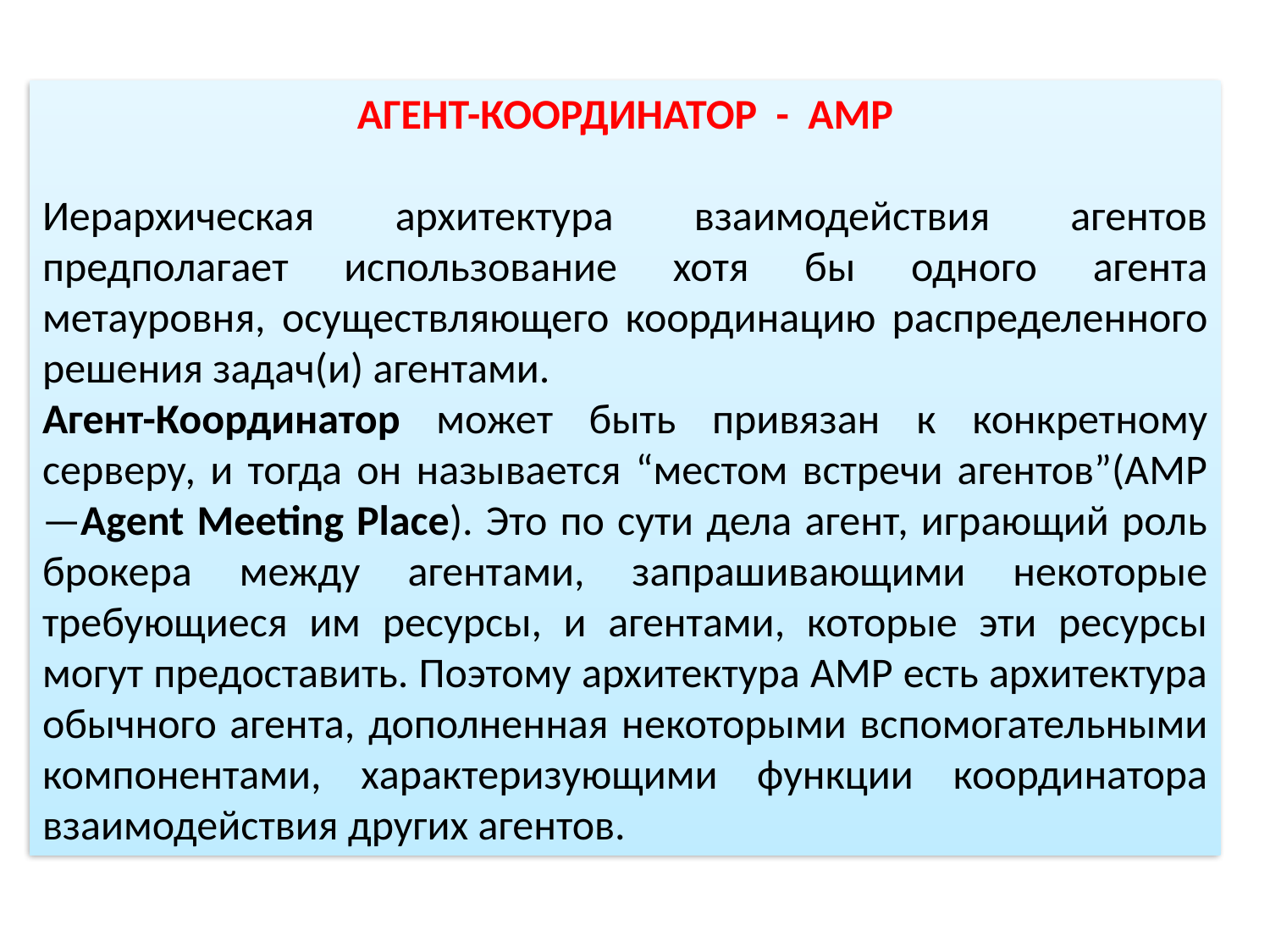

АГЕНТ-КООРДИНАТОР  -  АМР

Иерархическая архитектура взаимодействия агентов предполагает использование хотя бы одного агента метауровня, осуществляющего координацию распределенного решения задач(и) агентами.
Агент-Координатор может быть привязан к конкретному серверу, и тогда он называется “местом встречи агентов”(АМР —Agent Meeting Place). Это по сути дела агент, играющий роль брокера между агентами, запрашивающими некоторые требующиеся им ресурсы, и агентами, которые эти ресурсы могут предоставить. Поэтому архитектура АМР есть архитектура обычного агента, дополненная некоторыми вспомогательными компонентами, характеризующими функции координатора взаимодействия других агентов.